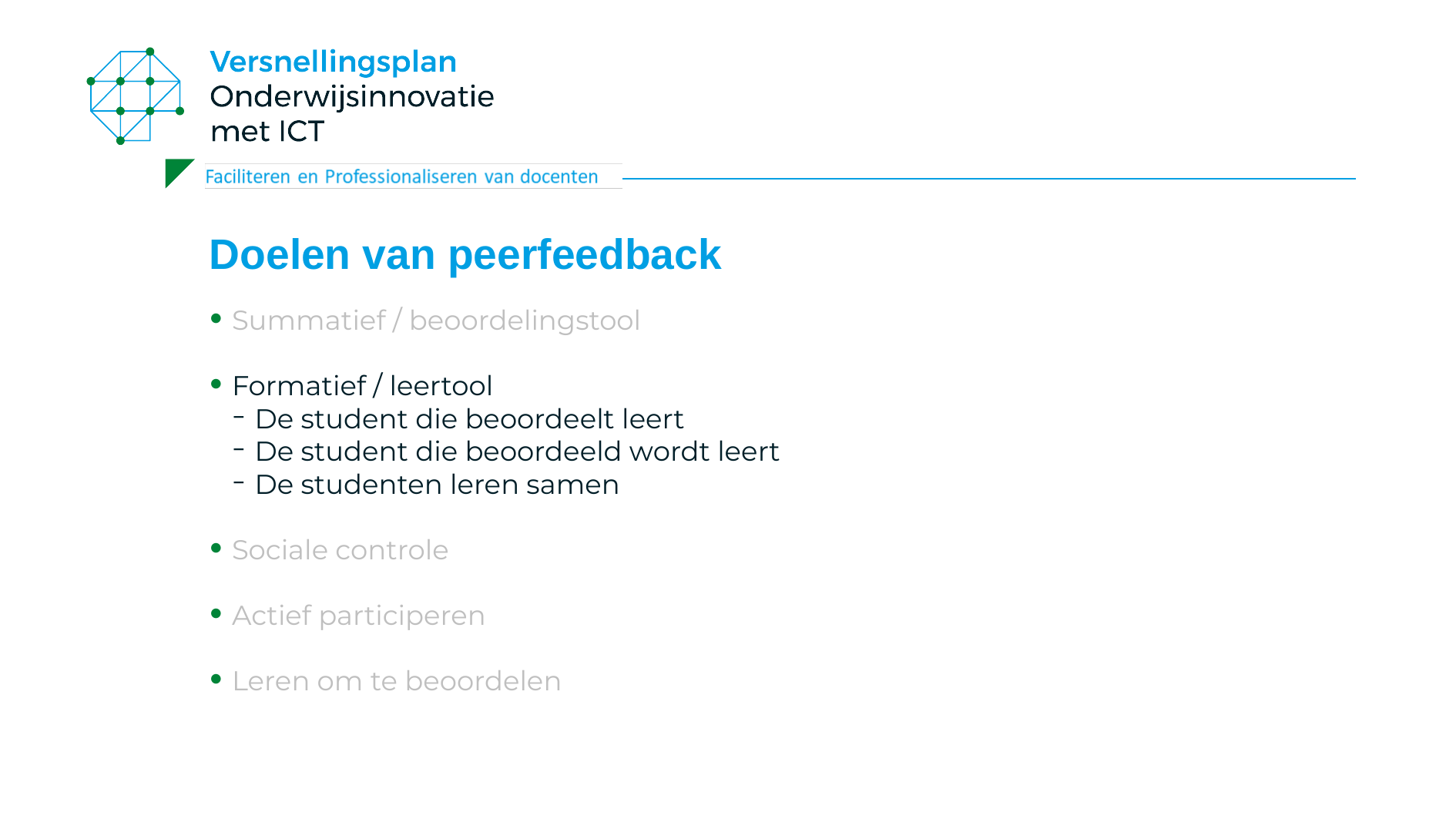

# Doelen van peerfeedback
Summatief / beoordelingstool

Formatief / leertool
De student die beoordeelt leert
De student die beoordeeld wordt leert
De studenten leren samen

Sociale controle

Actief participeren

Leren om te beoordelen